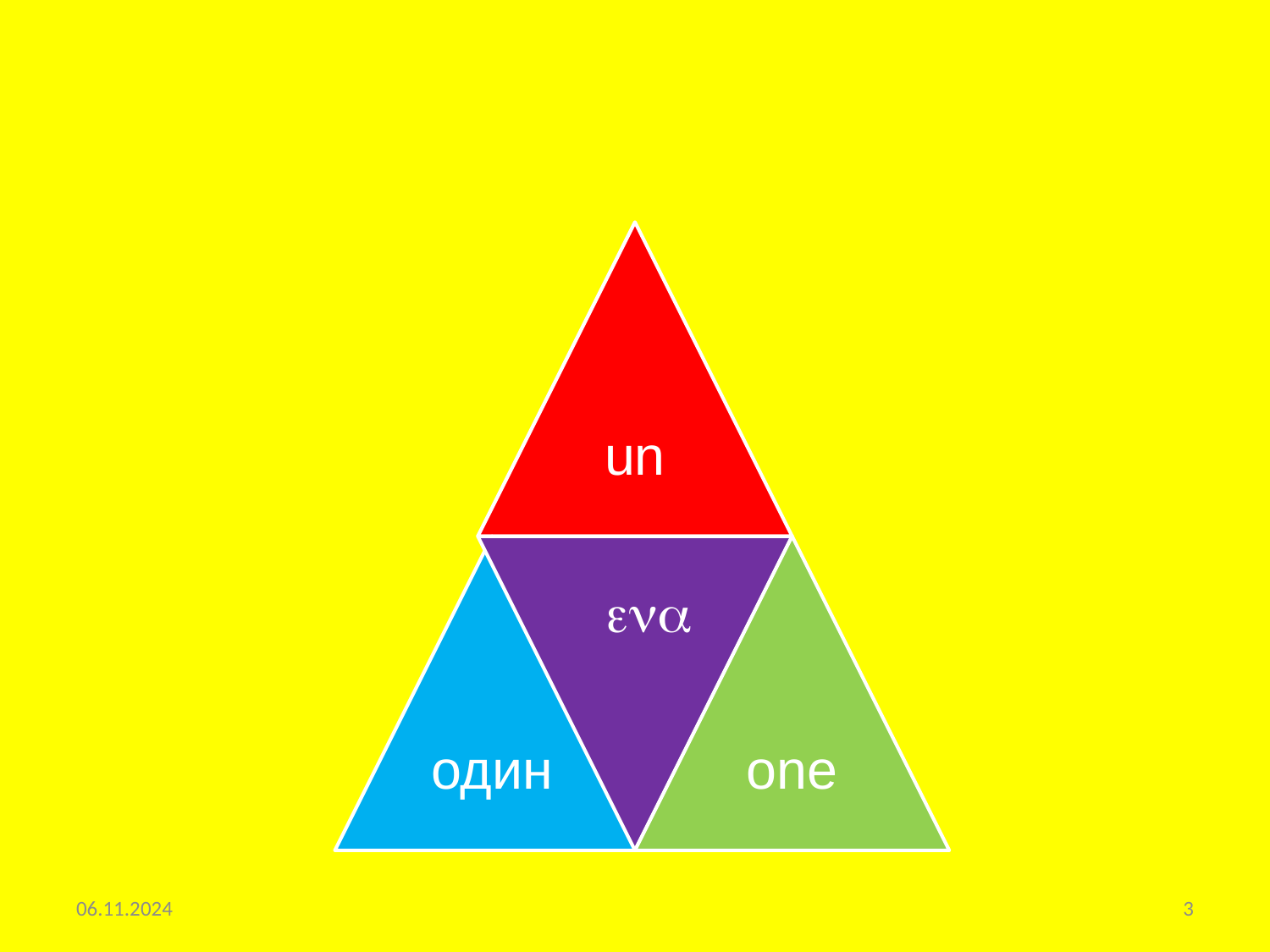

#
un
один
 ενα
one
06.11.2024
3